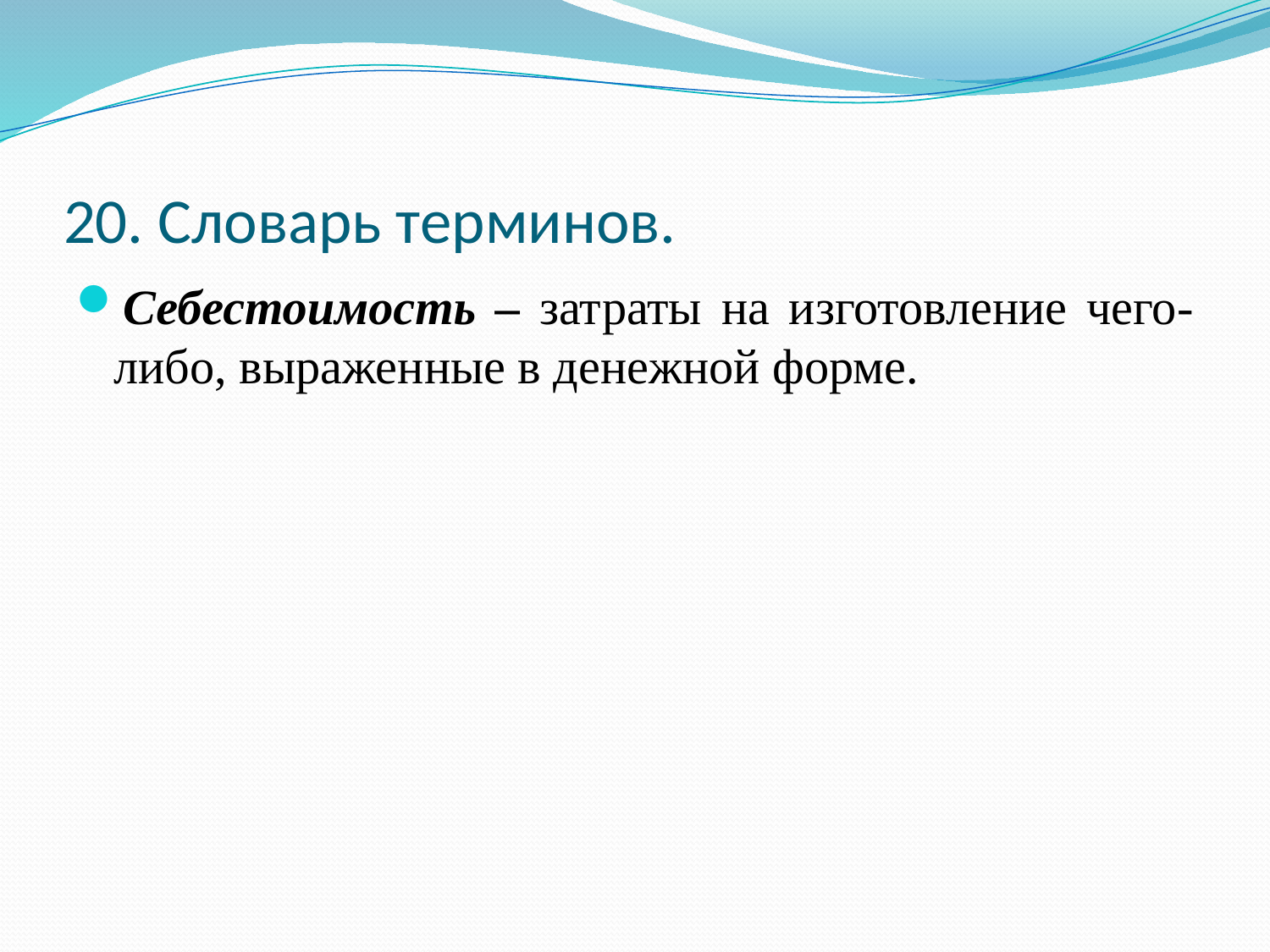

# 20. Словарь терминов.
Себестоимость – затраты на изготовление чего-либо, выраженные в денежной форме.